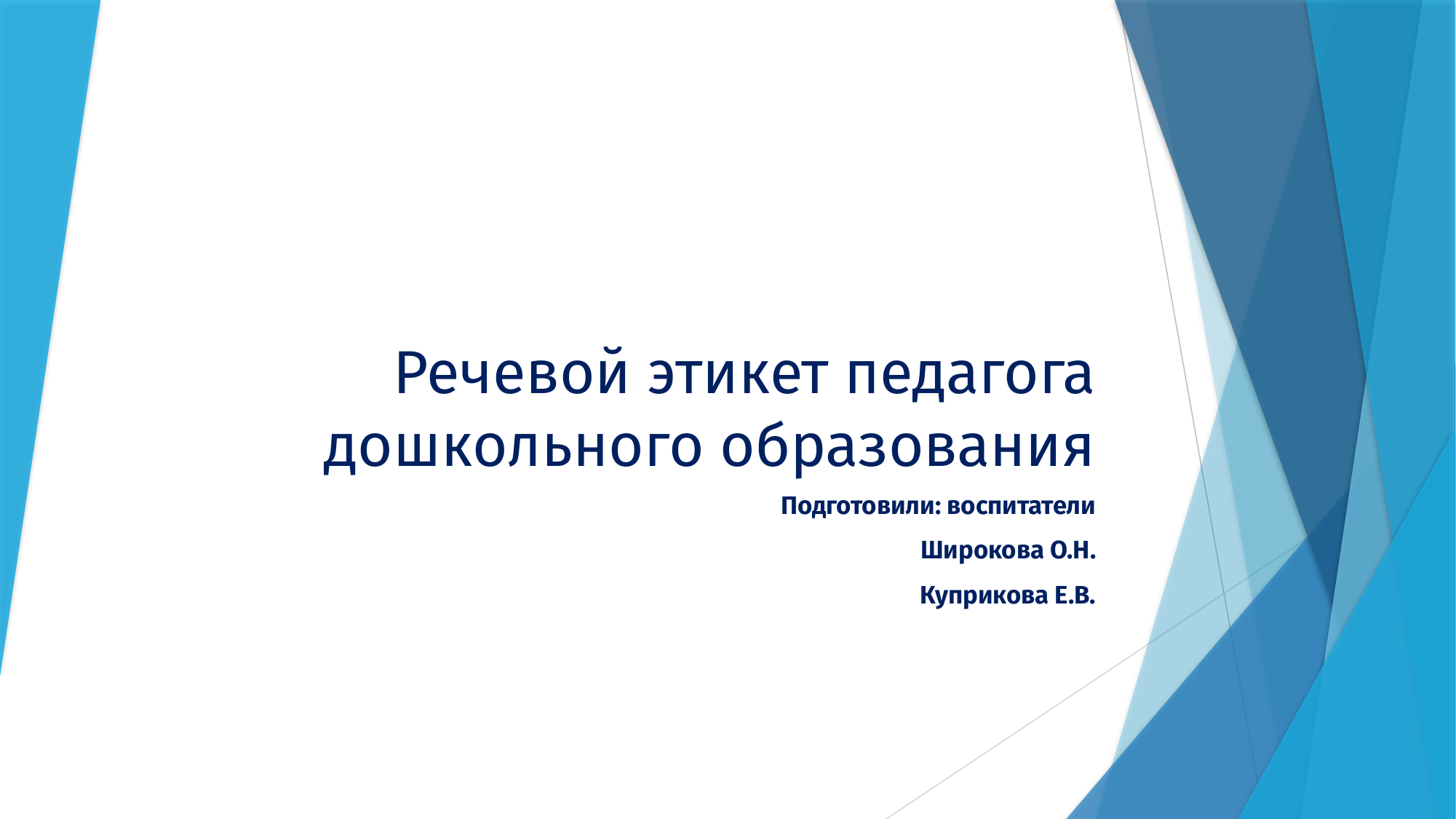

# Речевой этикет педагога дошкольного образования
Подготовили: воспитатели
Широкова О.Н.
Куприкова Е.В.